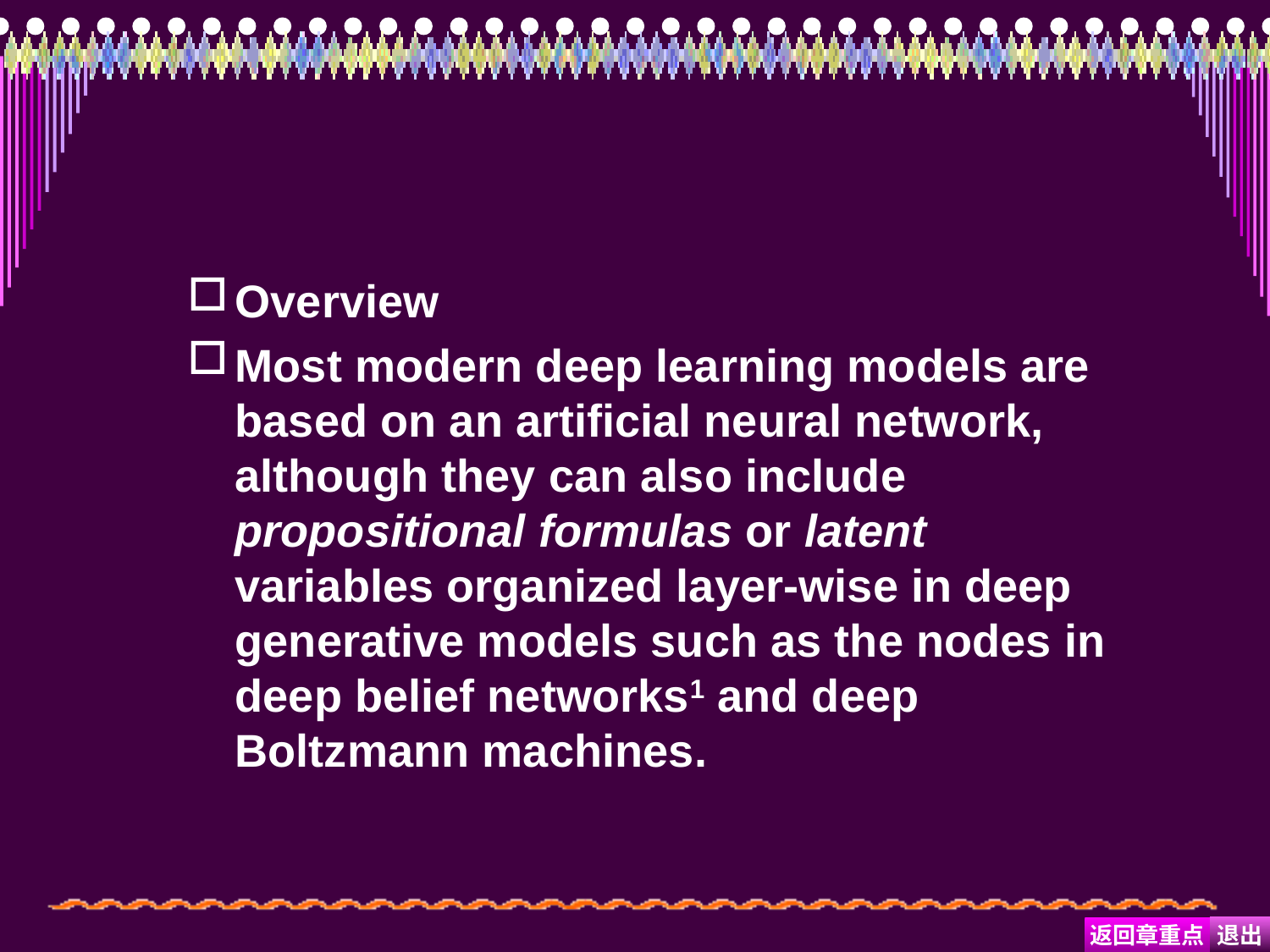

#
Overview
Most modern deep learning models are based on an artificial neural network, although they can also include propositional formulas or latent variables organized layer-wise in deep generative models such as the nodes in deep belief networks1 and deep Boltzmann machines.